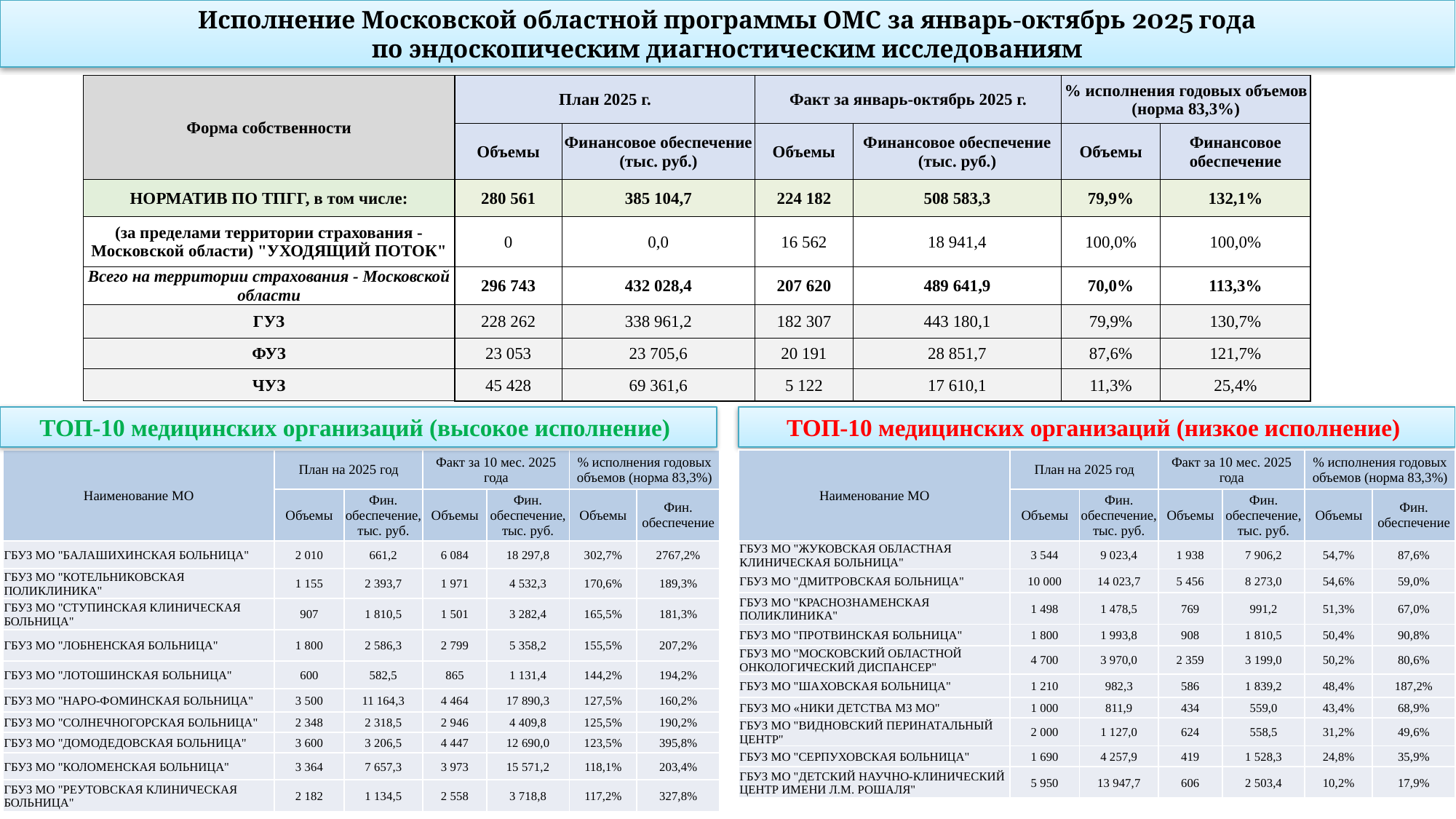

# Исполнение Московской областной программы ОМС за январь-октябрь 2025 года по эндоскопическим диагностическим исследованиям
| Форма собственности | План 2025 г. |  | Факт за январь-октябрь 2025 г. |  | % исполнения годовых объемов (норма 83,3%) |  |
| --- | --- | --- | --- | --- | --- | --- |
|  | Объемы | Финансовое обеспечение (тыс. руб.) | Объемы | Финансовое обеспечение (тыс. руб.) | Объемы | Финансовое обеспечение |
| НОРМАТИВ ПО ТПГГ, в том числе: | 280 561 | 385 104,7 | 224 182 | 508 583,3 | 79,9% | 132,1% |
| (за пределами территории страхования - Московской области) "УХОДЯЩИЙ ПОТОК" | 0 | 0,0 | 16 562 | 18 941,4 | 100,0% | 100,0% |
| Всего на территории страхования - Московской области | 296 743 | 432 028,4 | 207 620 | 489 641,9 | 70,0% | 113,3% |
| ГУЗ | 228 262 | 338 961,2 | 182 307 | 443 180,1 | 79,9% | 130,7% |
| ФУЗ | 23 053 | 23 705,6 | 20 191 | 28 851,7 | 87,6% | 121,7% |
| ЧУЗ | 45 428 | 69 361,6 | 5 122 | 17 610,1 | 11,3% | 25,4% |
ТОП-10 медицинских организаций (низкое исполнение)
ТОП-10 медицинских организаций (высокое исполнение)
| Наименование МО | План на 2025 год |  | Факт за 10 мес. 2025 года |  | % исполнения годовых объемов (норма 83,3%) |  |
| --- | --- | --- | --- | --- | --- | --- |
|  | Объемы | Фин. обеспечение, тыс. руб. | Объемы | Фин. обеспечение, тыс. руб. | Объемы | Фин. обеспечение |
| ГБУЗ МО "БАЛАШИХИНСКАЯ БОЛЬНИЦА" | 2 010 | 661,2 | 6 084 | 18 297,8 | 302,7% | 2767,2% |
| ГБУЗ МО "КОТЕЛЬНИКОВСКАЯ ПОЛИКЛИНИКА" | 1 155 | 2 393,7 | 1 971 | 4 532,3 | 170,6% | 189,3% |
| ГБУЗ МО "СТУПИНСКАЯ КЛИНИЧЕСКАЯ БОЛЬНИЦА" | 907 | 1 810,5 | 1 501 | 3 282,4 | 165,5% | 181,3% |
| ГБУЗ МО "ЛОБНЕНСКАЯ БОЛЬНИЦА" | 1 800 | 2 586,3 | 2 799 | 5 358,2 | 155,5% | 207,2% |
| ГБУЗ МО "ЛОТОШИНСКАЯ БОЛЬНИЦА" | 600 | 582,5 | 865 | 1 131,4 | 144,2% | 194,2% |
| ГБУЗ МО "НАРО-ФОМИНСКАЯ БОЛЬНИЦА" | 3 500 | 11 164,3 | 4 464 | 17 890,3 | 127,5% | 160,2% |
| ГБУЗ МО "СОЛНЕЧНОГОРСКАЯ БОЛЬНИЦА" | 2 348 | 2 318,5 | 2 946 | 4 409,8 | 125,5% | 190,2% |
| ГБУЗ МО "ДОМОДЕДОВСКАЯ БОЛЬНИЦА" | 3 600 | 3 206,5 | 4 447 | 12 690,0 | 123,5% | 395,8% |
| ГБУЗ МО "КОЛОМЕНСКАЯ БОЛЬНИЦА" | 3 364 | 7 657,3 | 3 973 | 15 571,2 | 118,1% | 203,4% |
| ГБУЗ МО "РЕУТОВСКАЯ КЛИНИЧЕСКАЯ БОЛЬНИЦА" | 2 182 | 1 134,5 | 2 558 | 3 718,8 | 117,2% | 327,8% |
| Наименование МО | План на 2025 год |  | Факт за 10 мес. 2025 года |  | % исполнения годовых объемов (норма 83,3%) |  |
| --- | --- | --- | --- | --- | --- | --- |
|  | Объемы | Фин. обеспечение, тыс. руб. | Объемы | Фин. обеспечение, тыс. руб. | Объемы | Фин. обеспечение |
| ГБУЗ МО "ЖУКОВСКАЯ ОБЛАСТНАЯ КЛИНИЧЕСКАЯ БОЛЬНИЦА" | 3 544 | 9 023,4 | 1 938 | 7 906,2 | 54,7% | 87,6% |
| ГБУЗ МО "ДМИТРОВСКАЯ БОЛЬНИЦА" | 10 000 | 14 023,7 | 5 456 | 8 273,0 | 54,6% | 59,0% |
| ГБУЗ МО "КРАСНОЗНАМЕНСКАЯ ПОЛИКЛИНИКА" | 1 498 | 1 478,5 | 769 | 991,2 | 51,3% | 67,0% |
| ГБУЗ МО "ПРОТВИНСКАЯ БОЛЬНИЦА" | 1 800 | 1 993,8 | 908 | 1 810,5 | 50,4% | 90,8% |
| ГБУЗ МО "МОСКОВСКИЙ ОБЛАСТНОЙ ОНКОЛОГИЧЕСКИЙ ДИСПАНСЕР" | 4 700 | 3 970,0 | 2 359 | 3 199,0 | 50,2% | 80,6% |
| ГБУЗ МО "ШАХОВСКАЯ БОЛЬНИЦА" | 1 210 | 982,3 | 586 | 1 839,2 | 48,4% | 187,2% |
| ГБУЗ МО «НИКИ ДЕТСТВА МЗ МО" | 1 000 | 811,9 | 434 | 559,0 | 43,4% | 68,9% |
| ГБУЗ МО "ВИДНОВСКИЙ ПЕРИНАТАЛЬНЫЙ ЦЕНТР" | 2 000 | 1 127,0 | 624 | 558,5 | 31,2% | 49,6% |
| ГБУЗ МО "СЕРПУХОВСКАЯ БОЛЬНИЦА" | 1 690 | 4 257,9 | 419 | 1 528,3 | 24,8% | 35,9% |
| ГБУЗ МО "ДЕТСКИЙ НАУЧНО-КЛИНИЧЕСКИЙ ЦЕНТР ИМЕНИ Л.М. РОШАЛЯ" | 5 950 | 13 947,7 | 606 | 2 503,4 | 10,2% | 17,9% |
19